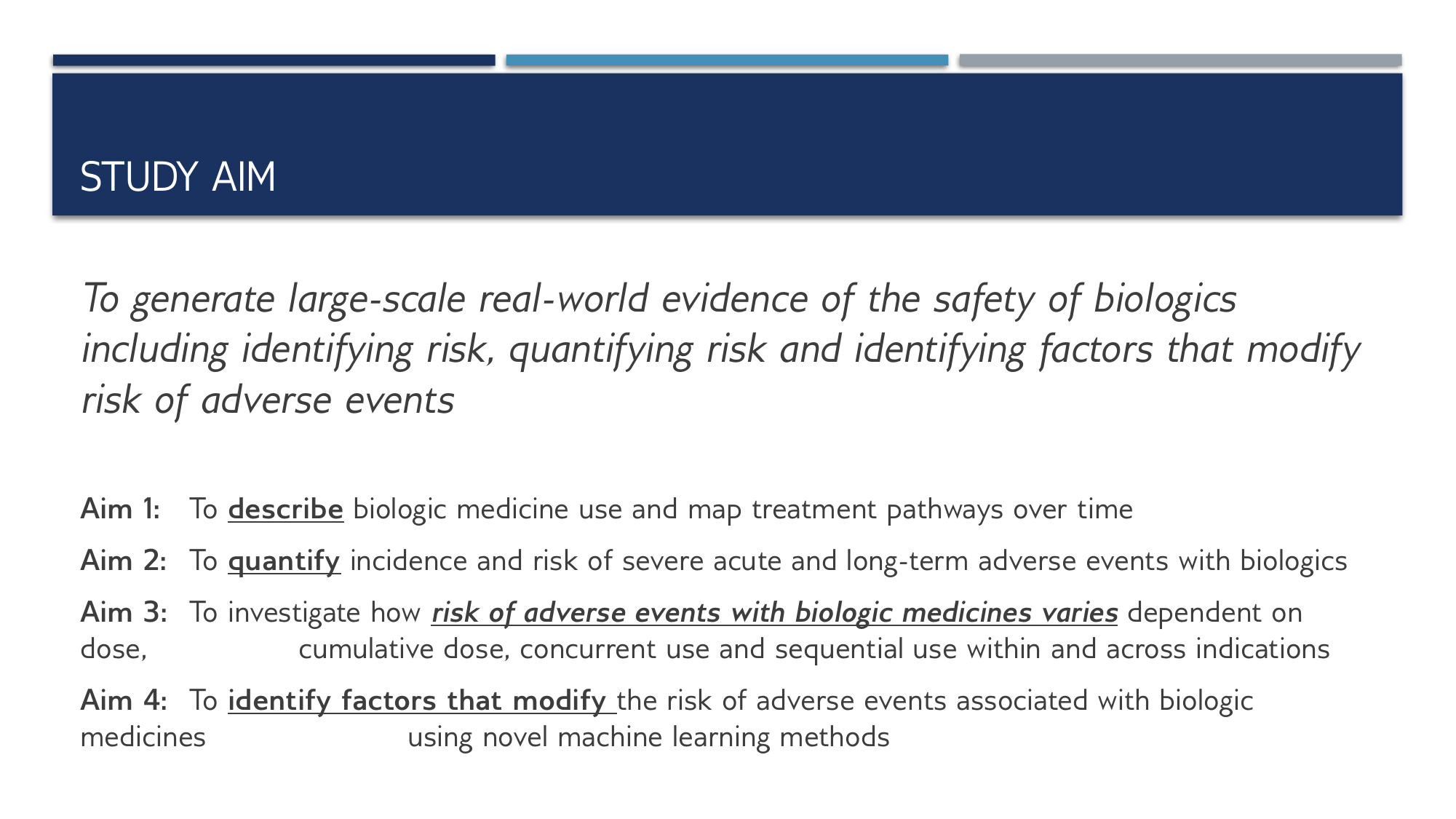

# Study aim
To generate large-scale real-world evidence of the safety of biologics including identifying risk, quantifying risk and identifying factors that modify risk of adverse events

Aim 1: 	To describe biologic medicine use and map treatment pathways over time
Aim 2: 	To quantify incidence and risk of severe acute and long-term adverse events with biologics
Aim 3: 	To investigate how risk of adverse events with biologic medicines varies dependent on dose, 		cumulative dose, concurrent use and sequential use within and across indications
Aim 4: 	To identify factors that modify the risk of adverse events associated with biologic medicines 		using novel machine learning methods